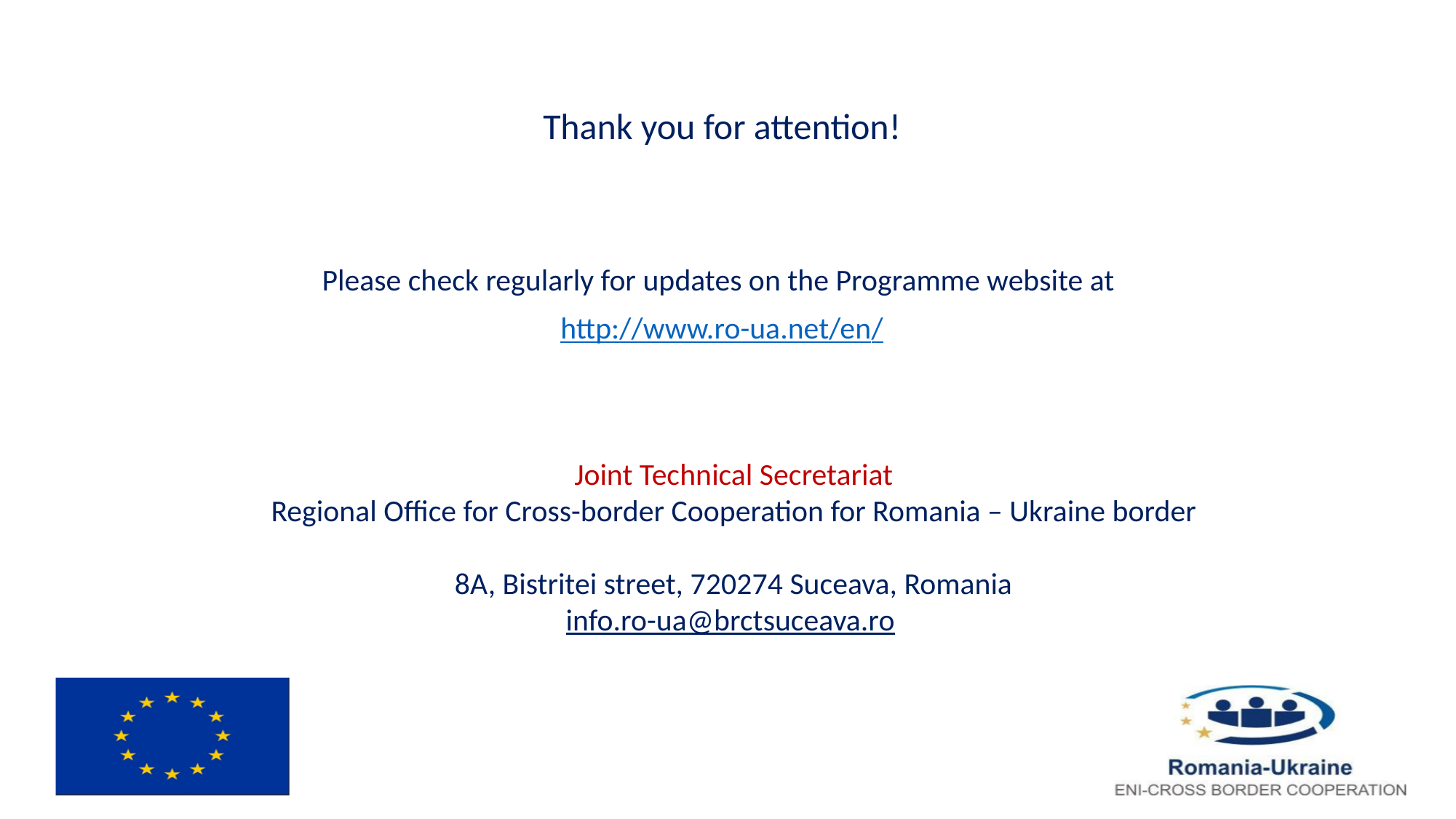

Thank you for attention!

Please check regularly for updates on the Programme website at
http://www.ro-ua.net/en/

Joint Technical Secretariat
Regional Office for Cross-border Cooperation for Romania – Ukraine border

8A, Bistritei street, 720274 Suceava, Romania
info.ro-ua@brctsuceava.ro